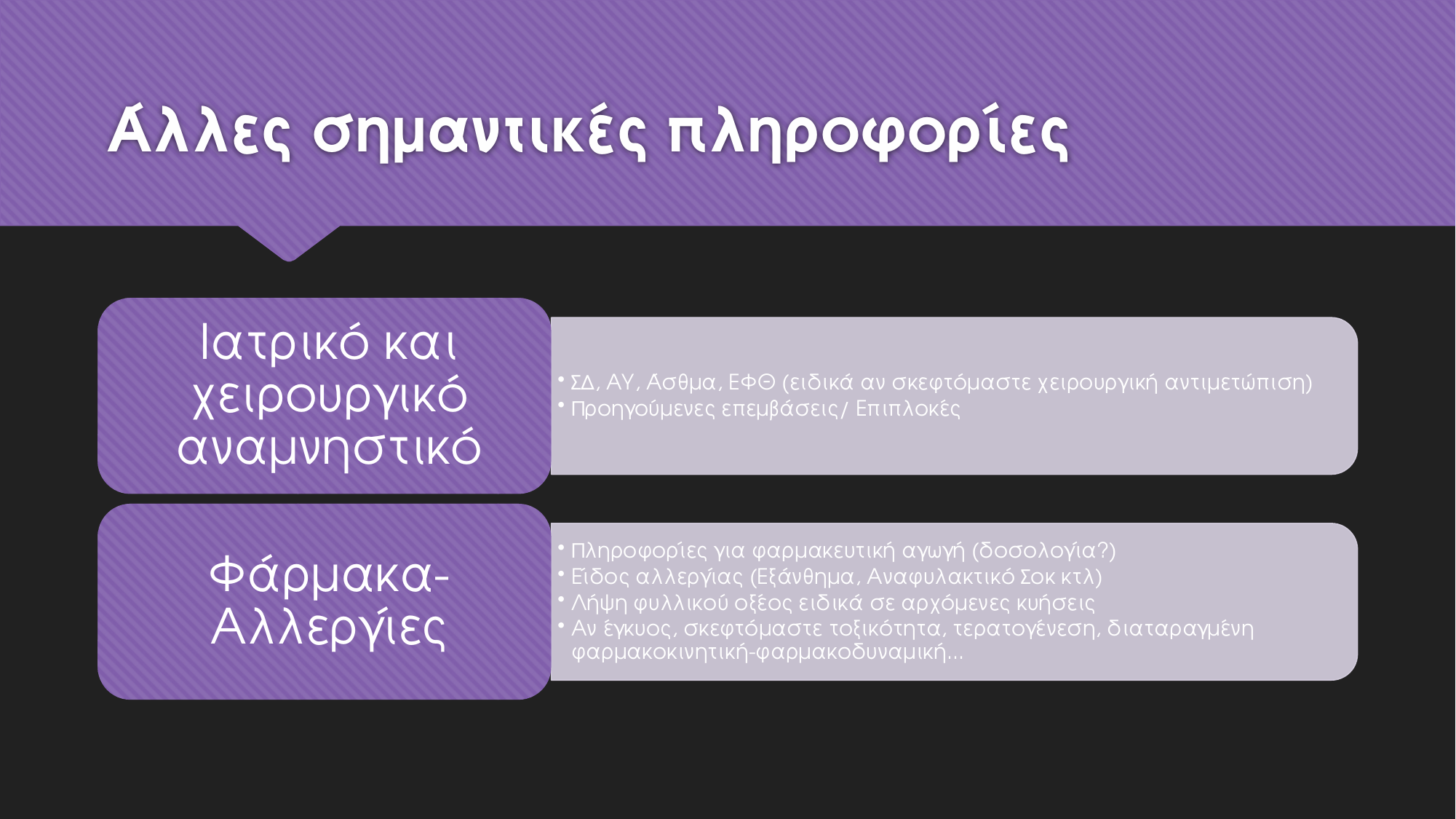

# Άλλες σημαντικές πληροφορίες
ΣΔ, ΑΥ, Άσθμα, ΕΦΘ (ειδικά αν σκεφτόμαστε χειρουργική αντιμετώπιση)
Προηγούμενες επεμβάσεις/ Επιπλοκές
Ιατρικό και χειρουργικό αναμνηστικό
Πληροφορίες για φαρμακευτική αγωγή (δοσολογία?)
Είδος αλλεργίας (Εξάνθημα, Αναφυλακτικό Σοκ κτλ)
Λήψη φυλλικού οξέος ειδικά σε αρχόμενες κυήσεις
Αν έγκυος, σκεφτόμαστε τοξικότητα, τερατογένεση, διαταραγμένη φαρμακοκινητική-φαρμακοδυναμική...
Φάρμακα- Αλλεργίες